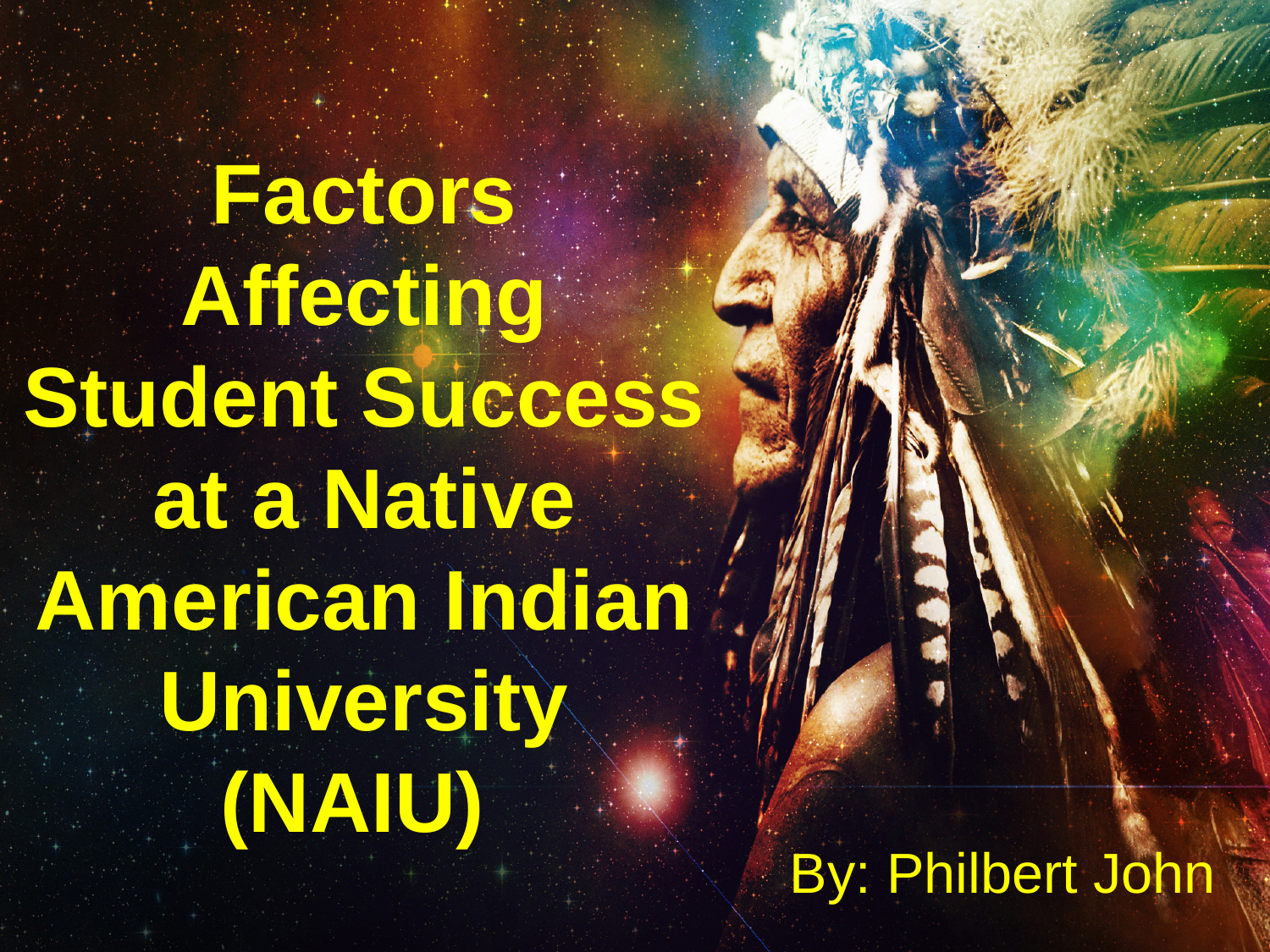

# Factors Affecting Student Success at a Native American Indian University (NAIU)
By: Philbert John